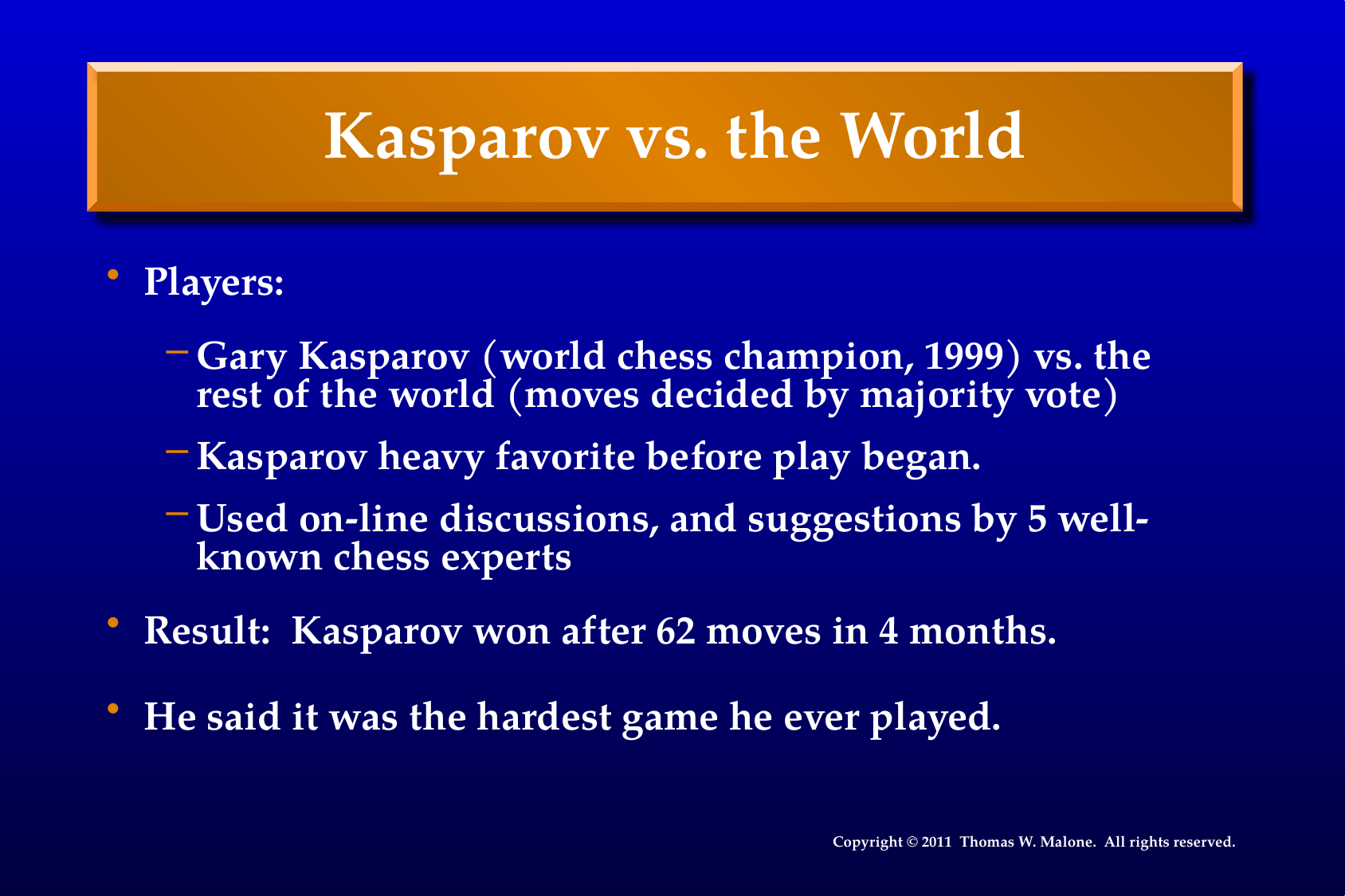

# Kasparov vs. the World
Players:
Gary Kasparov (world chess champion, 1999) vs. the rest of the world (moves decided by majority vote)
Kasparov heavy favorite before play began.
Used on-line discussions, and suggestions by 5 well-known chess experts
Result:  Kasparov won after 62 moves in 4 months.
He said it was the hardest game he ever played.